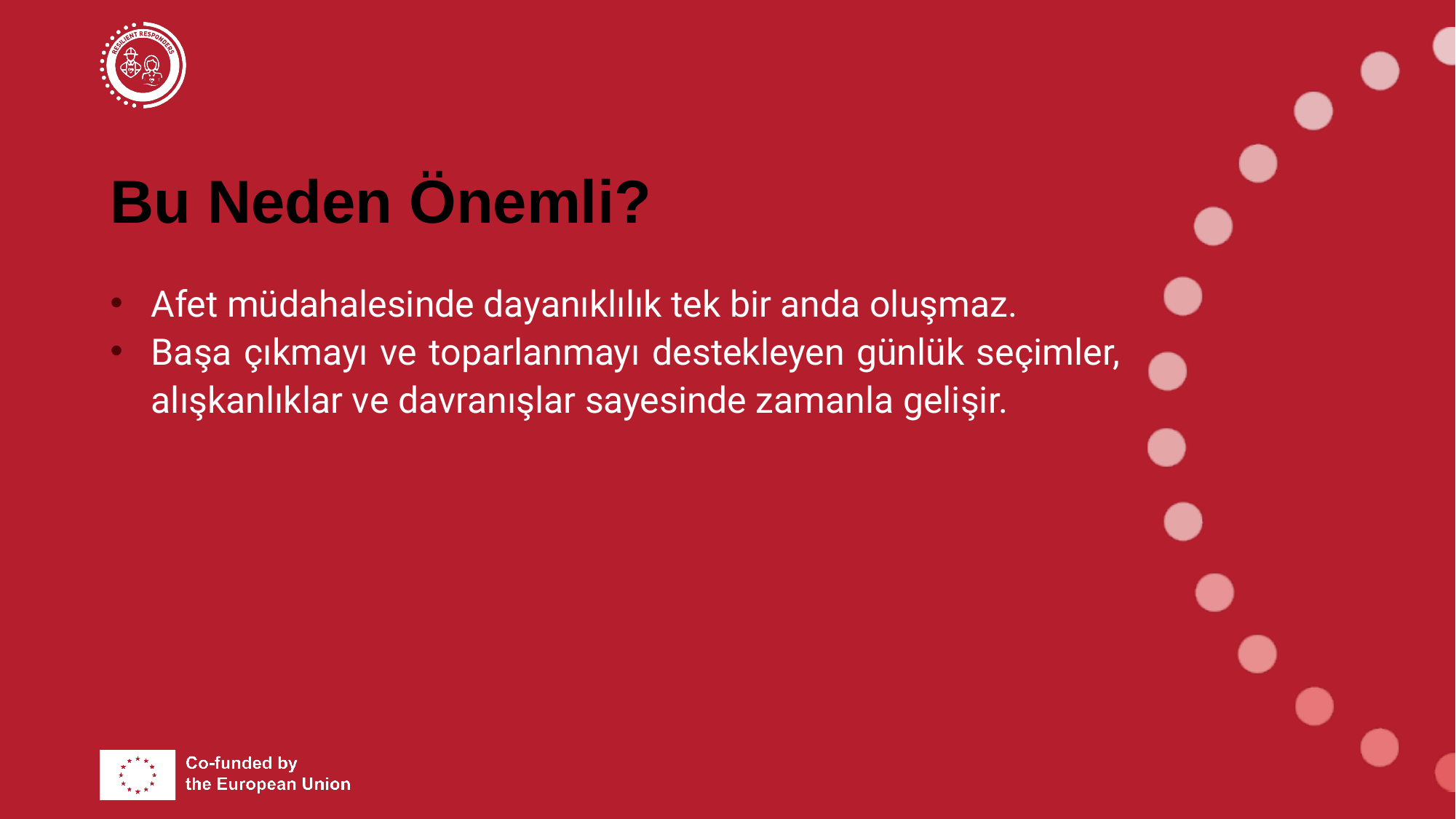

# Bu Neden Önemli?
Afet müdahalesinde dayanıklılık tek bir anda oluşmaz.
Başa çıkmayı ve toparlanmayı destekleyen günlük seçimler, alışkanlıklar ve davranışlar sayesinde zamanla gelişir.